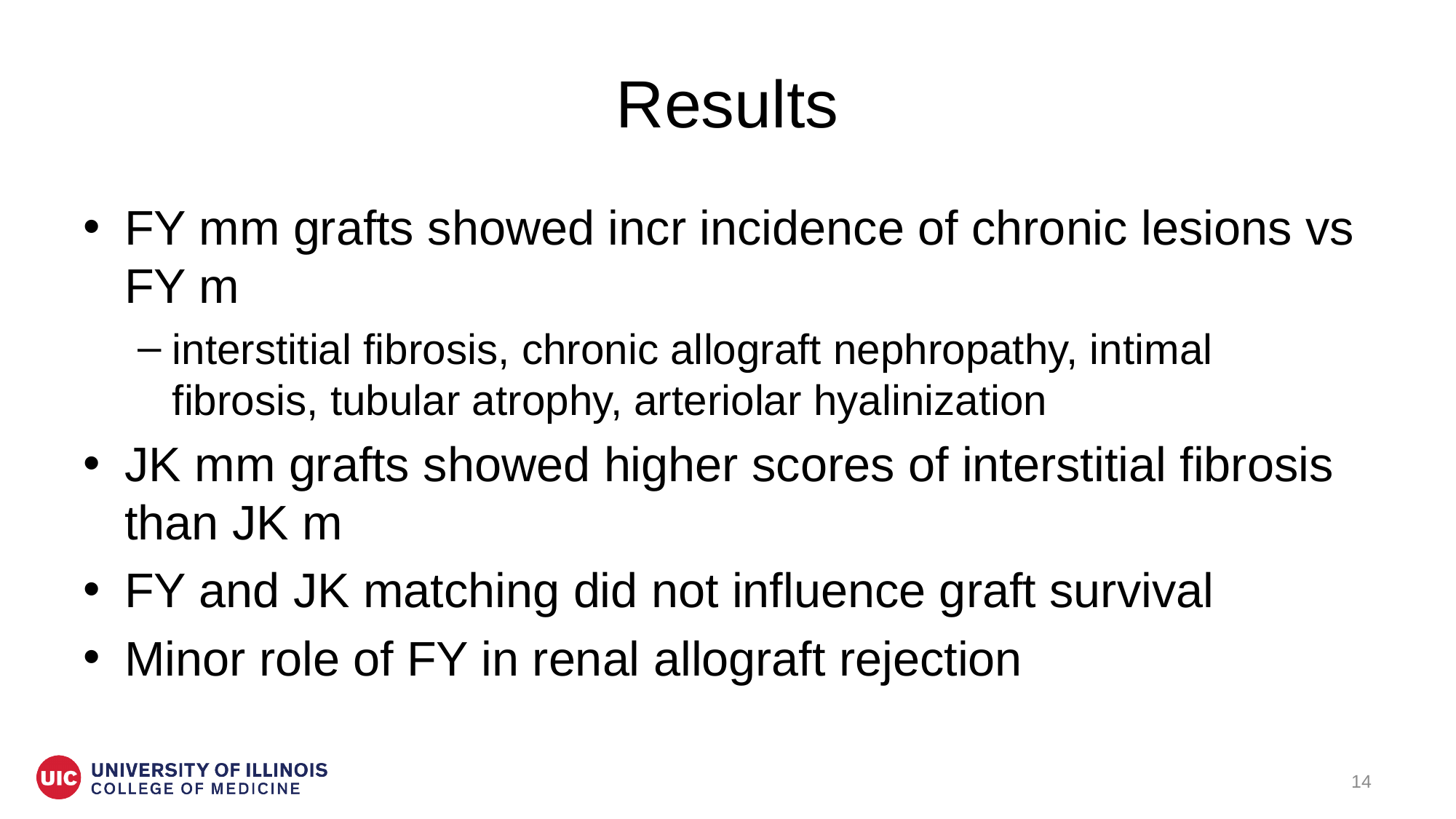

# Results
FY mm grafts showed incr incidence of chronic lesions vs FY m
interstitial fibrosis, chronic allograft nephropathy, intimal fibrosis, tubular atrophy, arteriolar hyalinization
JK mm grafts showed higher scores of interstitial fibrosis than JK m
FY and JK matching did not influence graft survival
Minor role of FY in renal allograft rejection
14